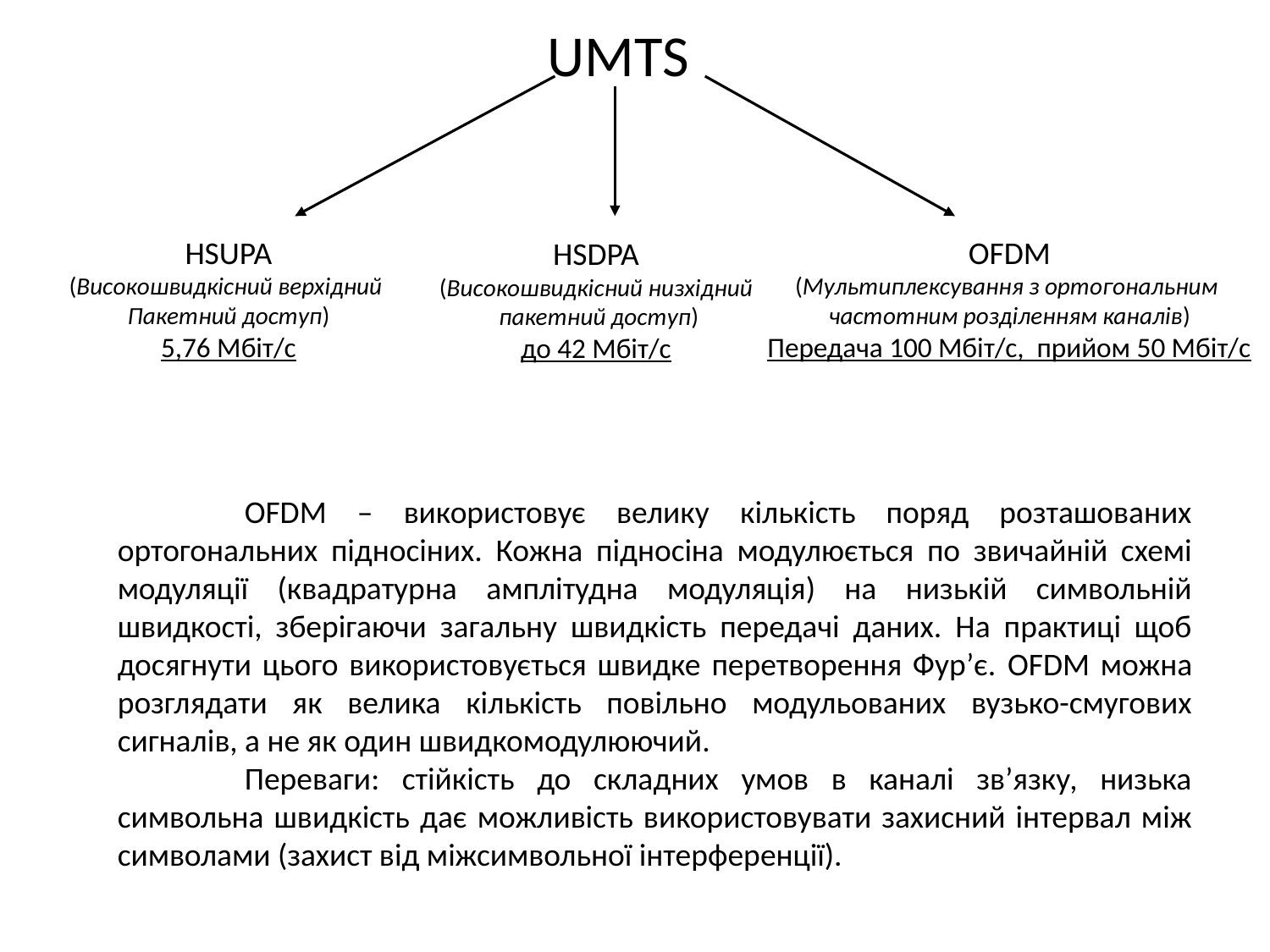

# UMTS
HSUPA
(Високошвидкісний верхідний
Пакетний доступ)
5,76 Mбіт/с
OFDM
(Мультиплексування з ортогональним
частотним розділенням каналів)
Передача 100 Мбіт/с,  прийом 50 Мбіт/с
HSDPA
(Високошвидкісний низхідний
 пакетний доступ)
до 42 Мбіт/с
	OFDM – використовує велику кількість поряд розташованих ортогональних підносіних. Кожна підносіна модулюється по звичайній схемі модуляції (квадратурна амплітудна модуляція) на низькій символьній швидкості, зберігаючи загальну швидкість передачі даних. На практиці щоб досягнути цього використовується швидке перетворення Фур’є. OFDM можна розглядати як велика кількість повільно модульованих вузько-смугових сигналів, а не як один швидкомодулюючий.
	Переваги: стійкість до складних умов в каналі зв’язку, низька символьна швидкість дає можливість використовувати захисний інтервал між символами (захист від міжсимвольної інтерференції).